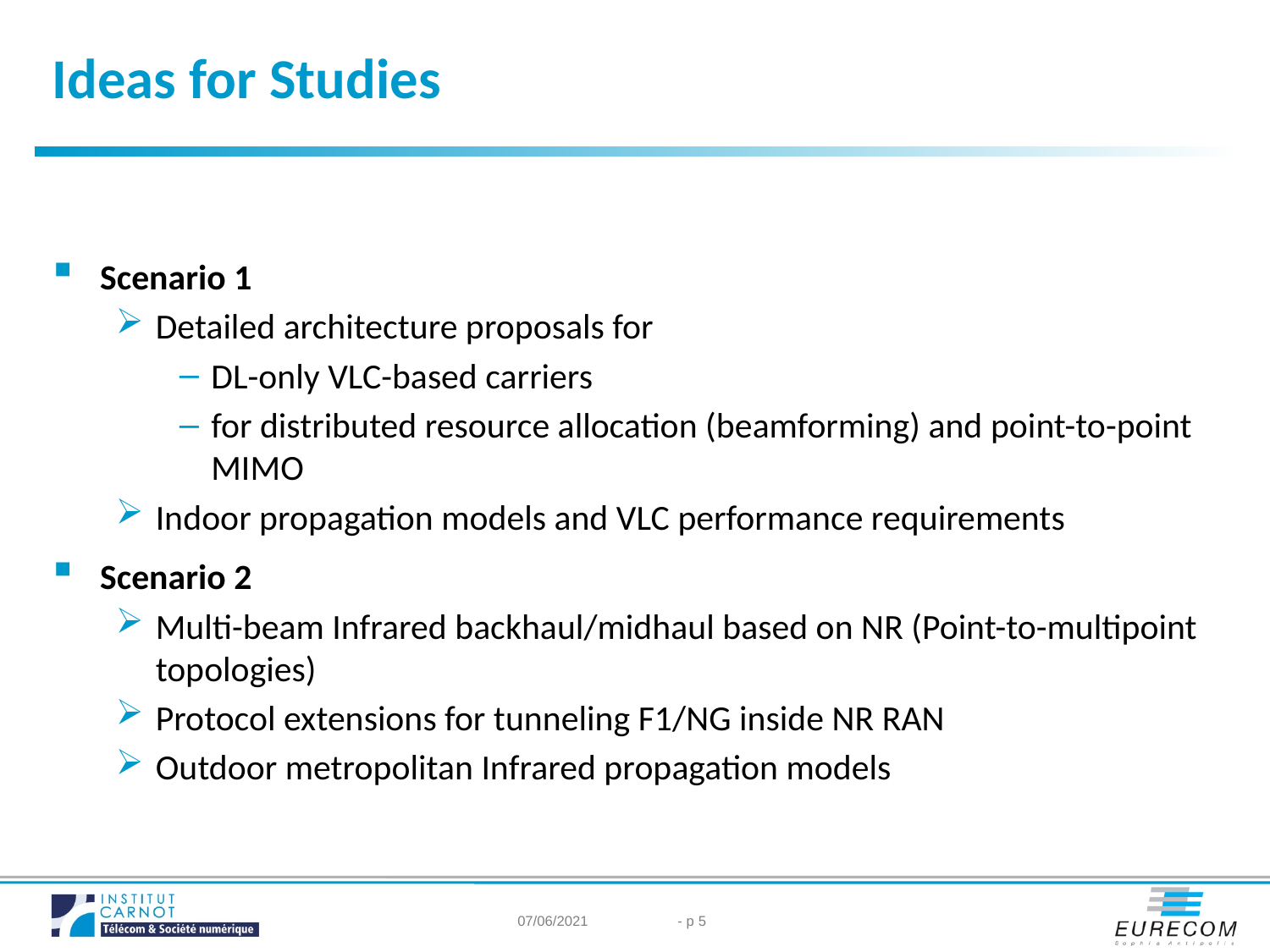

# Ideas for Studies
Scenario 1
Detailed architecture proposals for
DL-only VLC-based carriers
for distributed resource allocation (beamforming) and point-to-point MIMO
Indoor propagation models and VLC performance requirements
Scenario 2
Multi-beam Infrared backhaul/midhaul based on NR (Point-to-multipoint topologies)
Protocol extensions for tunneling F1/NG inside NR RAN
Outdoor metropolitan Infrared propagation models
07/06/2021
- p 5